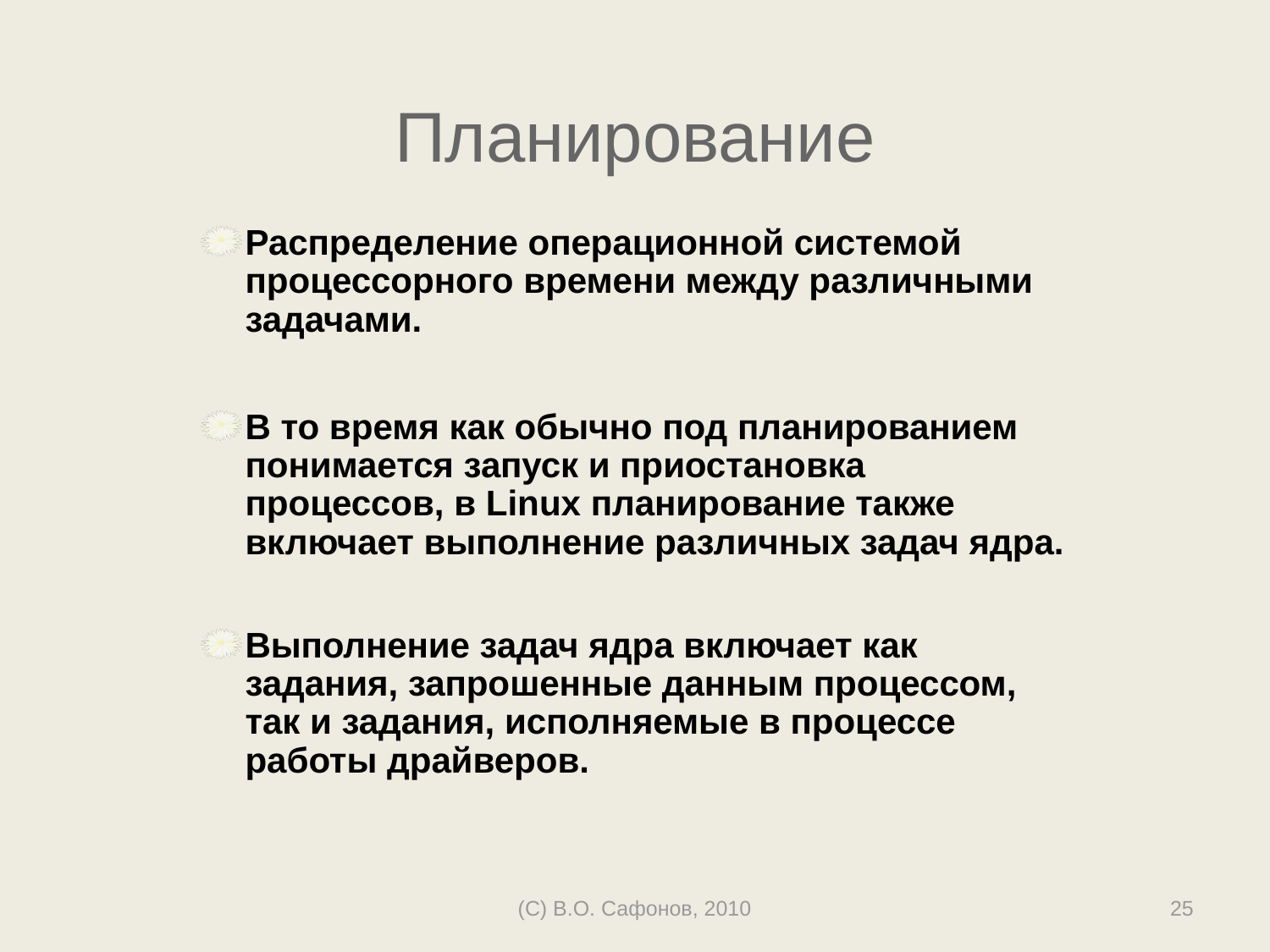

# Планирование
Распределение операционной системой процессорного времени между различными задачами.
В то время как обычно под планированием понимается запуск и приостановка процессов, в Linux планирование также включает выполнение различных задач ядра.
Выполнение задач ядра включает как задания, запрошенные данным процессом, так и задания, исполняемые в процессе работы драйверов.
(C) В.О. Сафонов, 2010
25